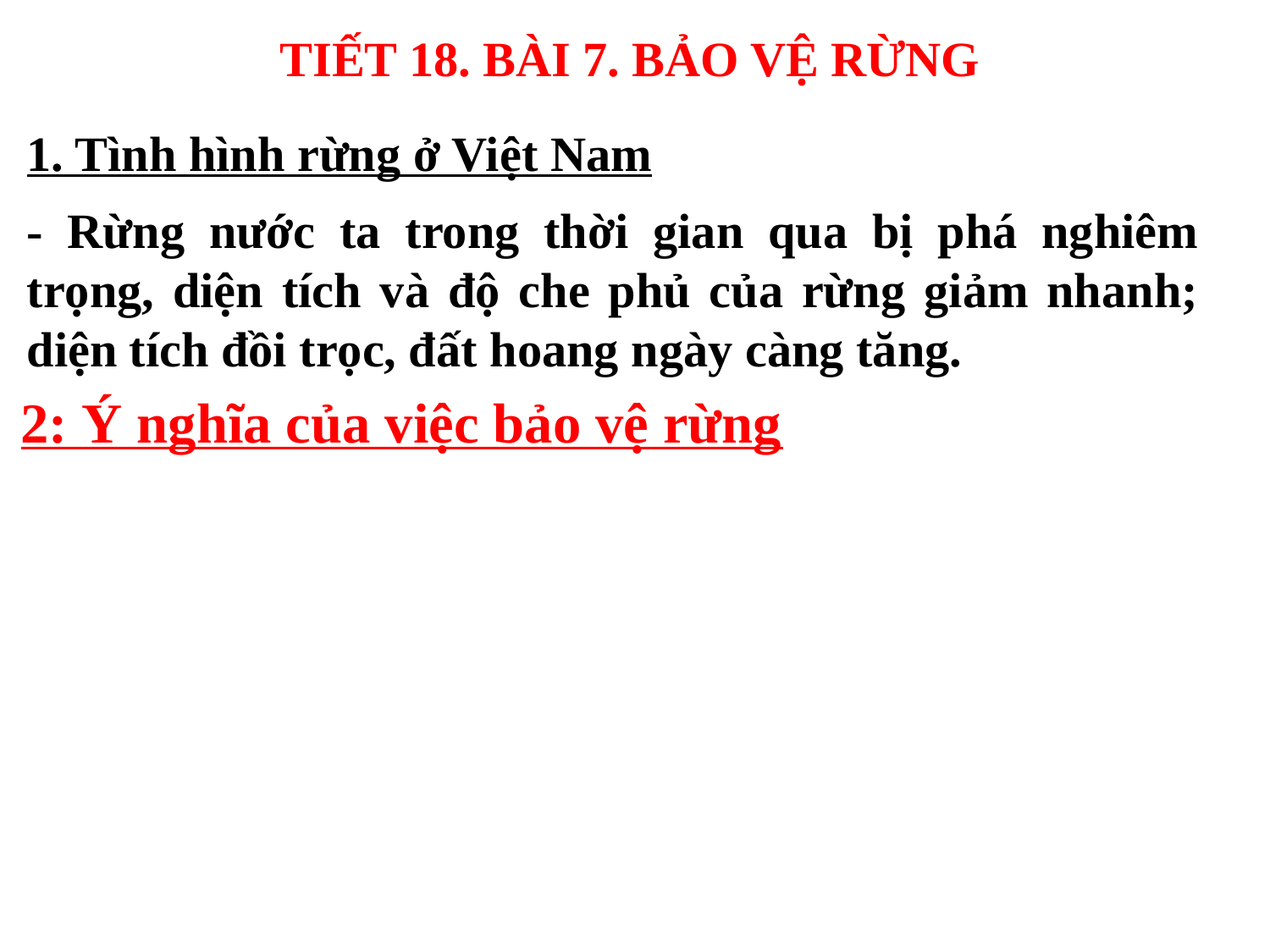

TIẾT 18. BÀI 7. BẢO VỆ RỪNG
1. Tình hình rừng ở Việt Nam
- Rừng nước ta trong thời gian qua bị phá nghiêm trọng, diện tích và độ che phủ của rừng giảm nhanh; diện tích đồi trọc, đất hoang ngày càng tăng.
2: Ý nghĩa của việc bảo vệ rừng